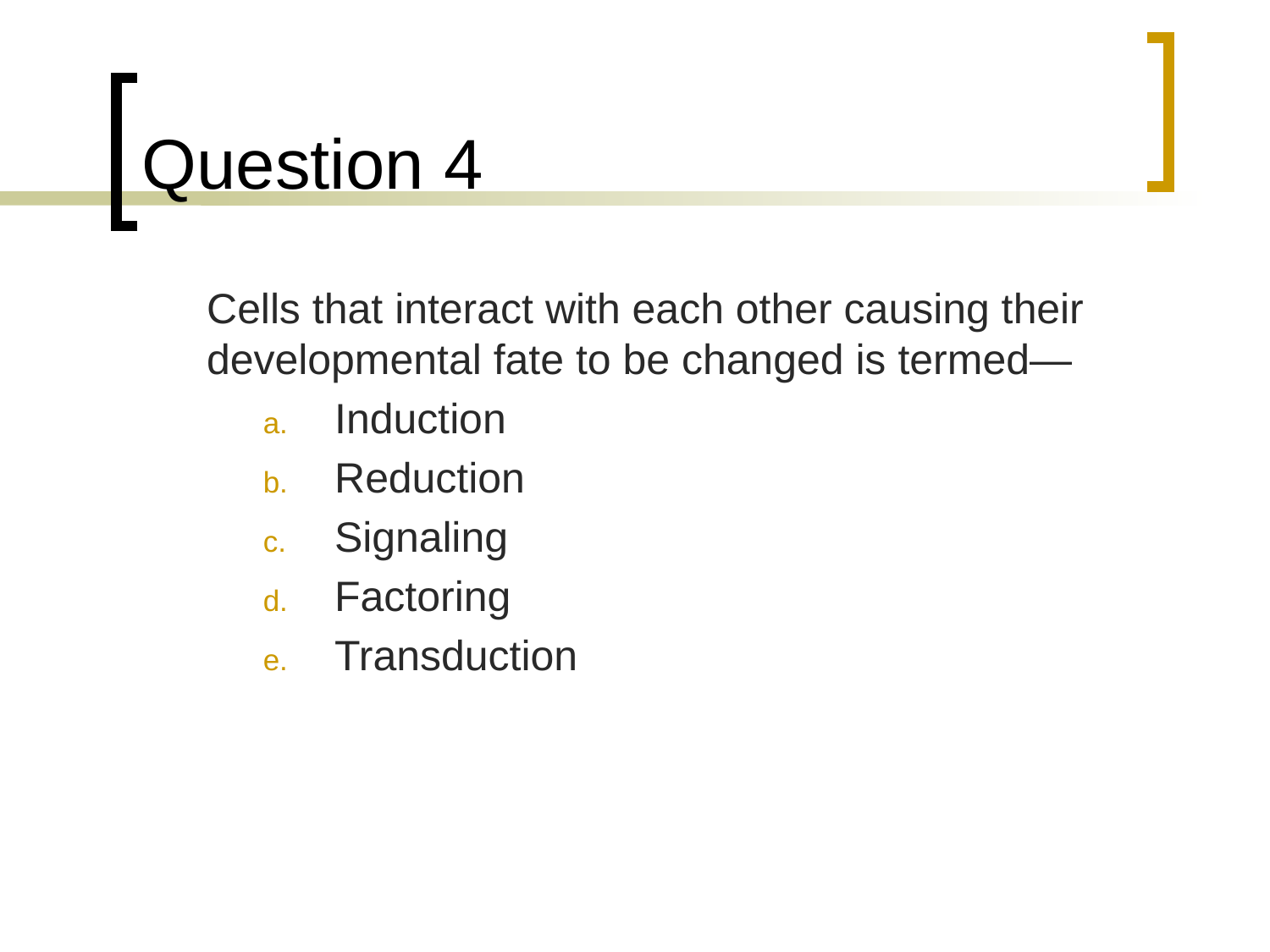

# Question 4
	Cells that interact with each other causing their developmental fate to be changed is termed—
Induction
Reduction
Signaling
Factoring
Transduction